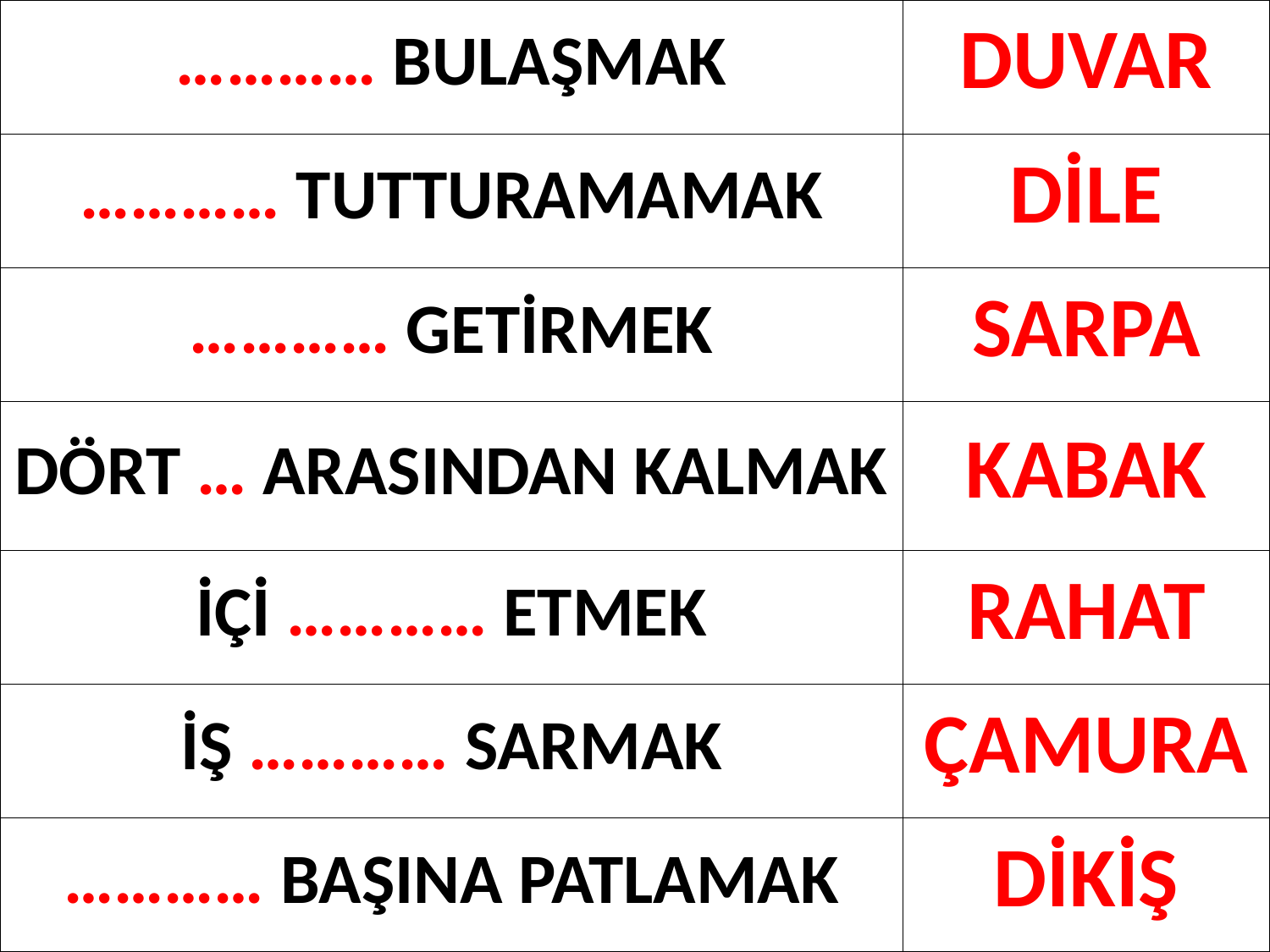

| ………… BULAŞMAK | DUVAR |
| --- | --- |
| ………… TUTTURAMAMAK | DİLE |
| ………… GETİRMEK | SARPA |
| DÖRT … ARASINDAN KALMAK | KABAK |
| İÇİ ………… ETMEK | RAHAT |
| İŞ ………… SARMAK | ÇAMURA |
| ………… BAŞINA PATLAMAK | DİKİŞ |